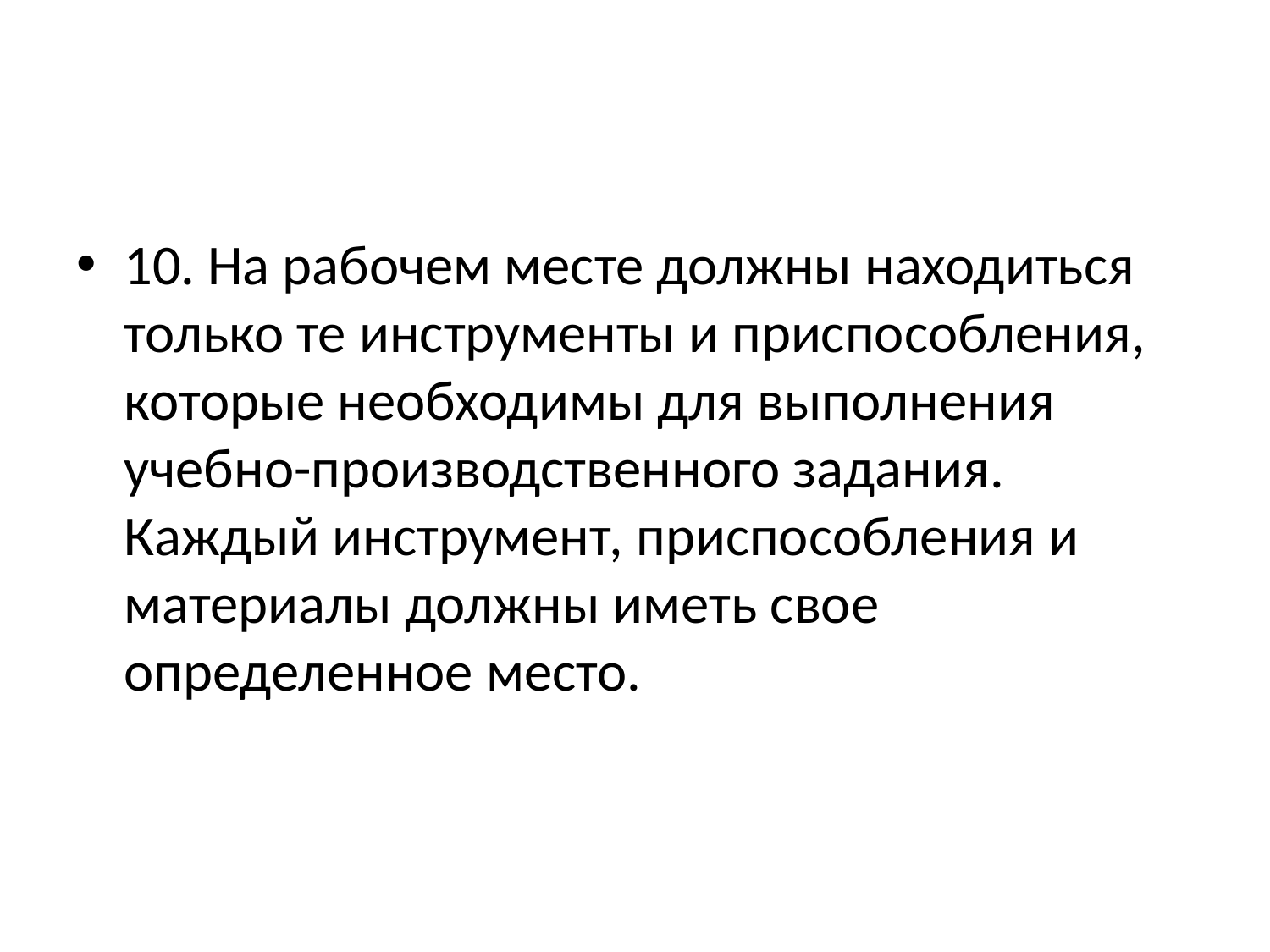

#
10. На рабочем месте должны находиться только те инструменты и приспособления, которые необходимы для выполнения учебно-производственного задания. Каждый инструмент, приспособления и материалы должны иметь свое определенное место.